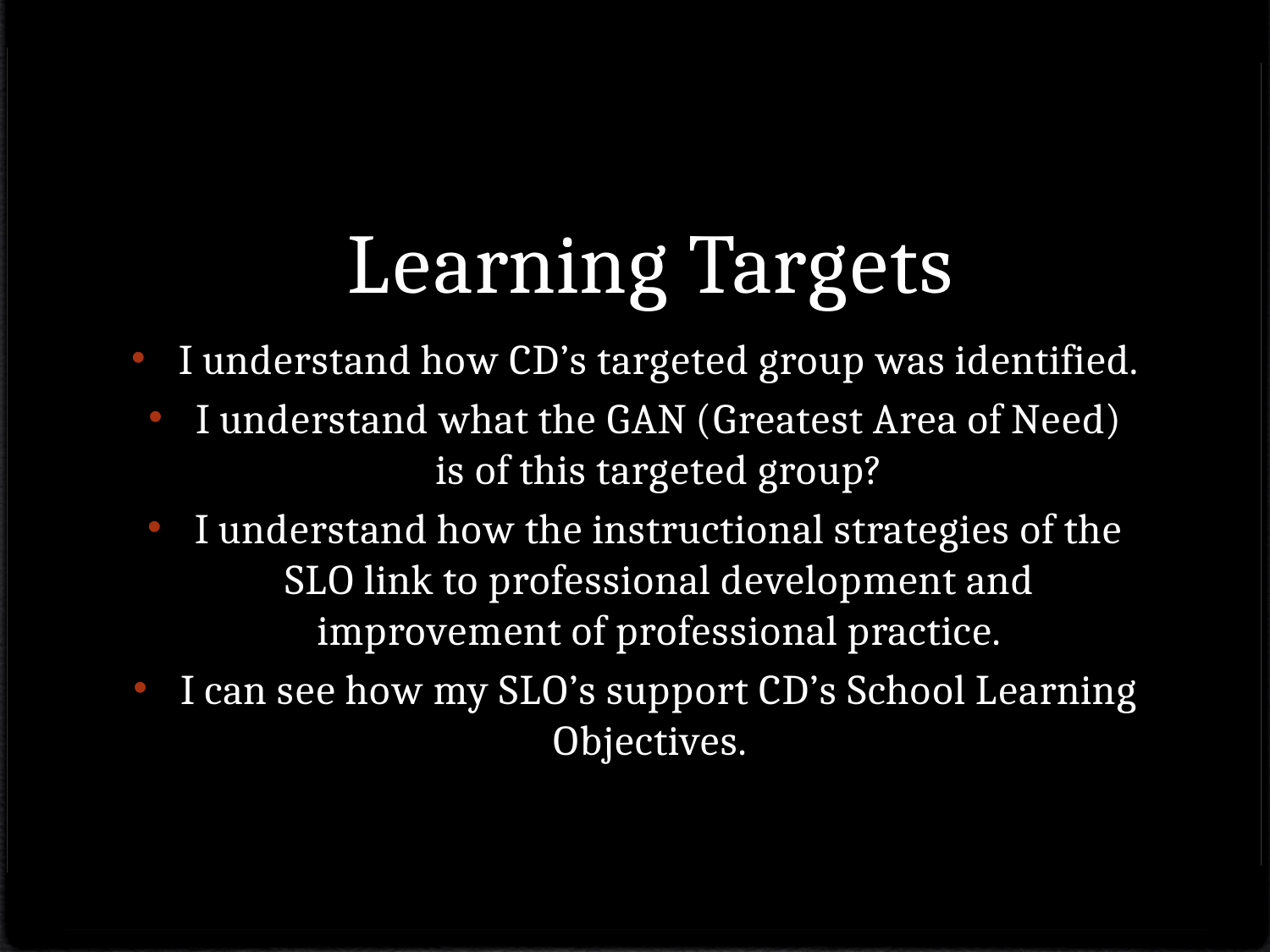

# Learning Targets
I understand how CD’s targeted group was identified.
I understand what the GAN (Greatest Area of Need) is of this targeted group?
I understand how the instructional strategies of the SLO link to professional development and improvement of professional practice.
I can see how my SLO’s support CD’s School Learning Objectives.